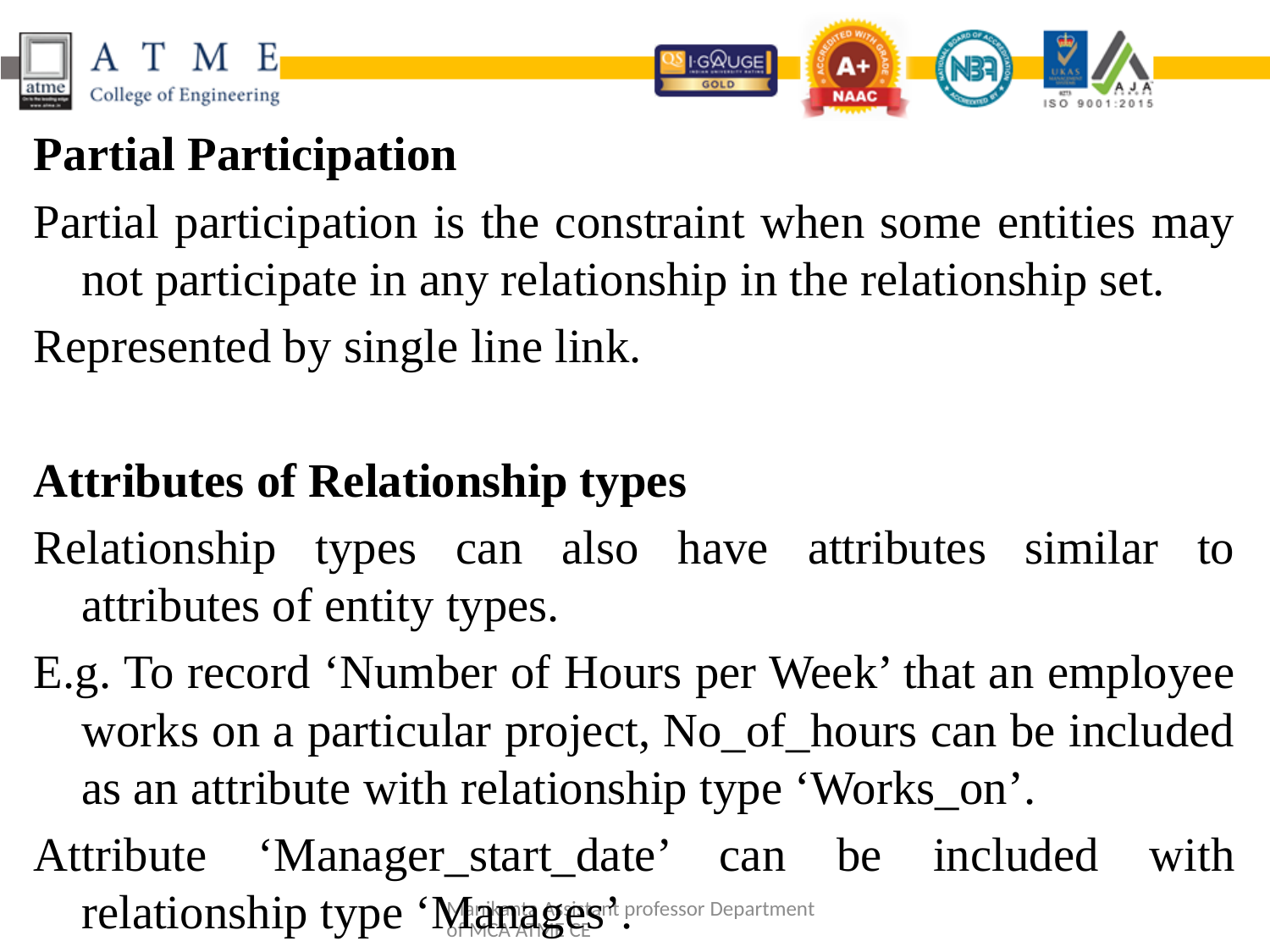

Partial Participation
Partial participation is the constraint when some entities may not participate in any relationship in the relationship set.
Represented by single line link.

Attributes of Relationship types
Relationship types can also have attributes similar to attributes of entity types.
E.g. To record ‘Number of Hours per Week’ that an employee works on a particular project, No_of_hours can be included as an attribute with relationship type ‘Works_on’.
Attribute ‘Manager_start_date’ can be included with relationship type ‘Manages’.

Manikanta Assistant professor Department of MCA ATME CE